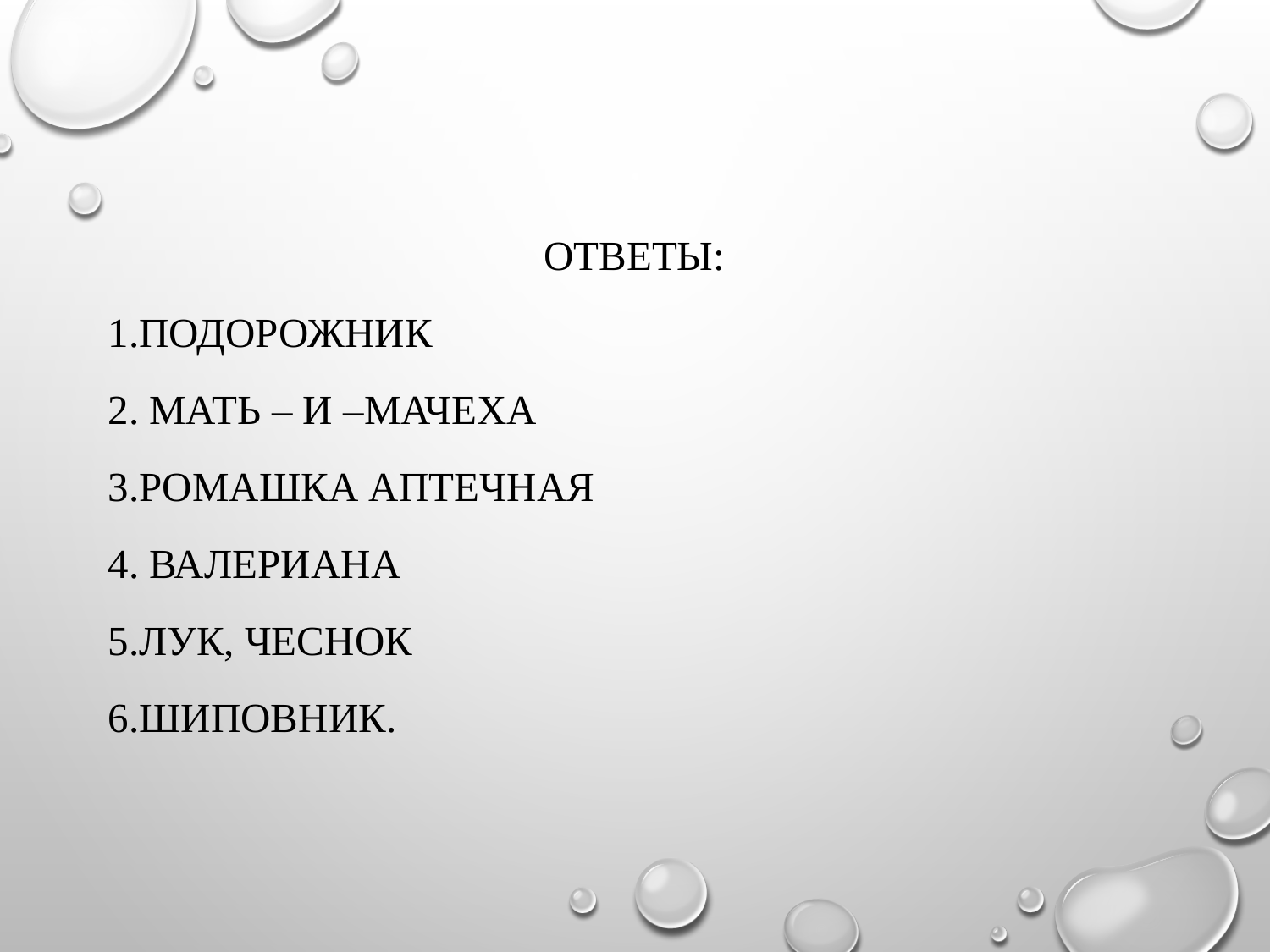

Ответы:
1.Подорожник
2. Мать – и –мачеха
3.Ромашка аптечная
4. Валериана
5.Лук, чеснок
6.Шиповник.